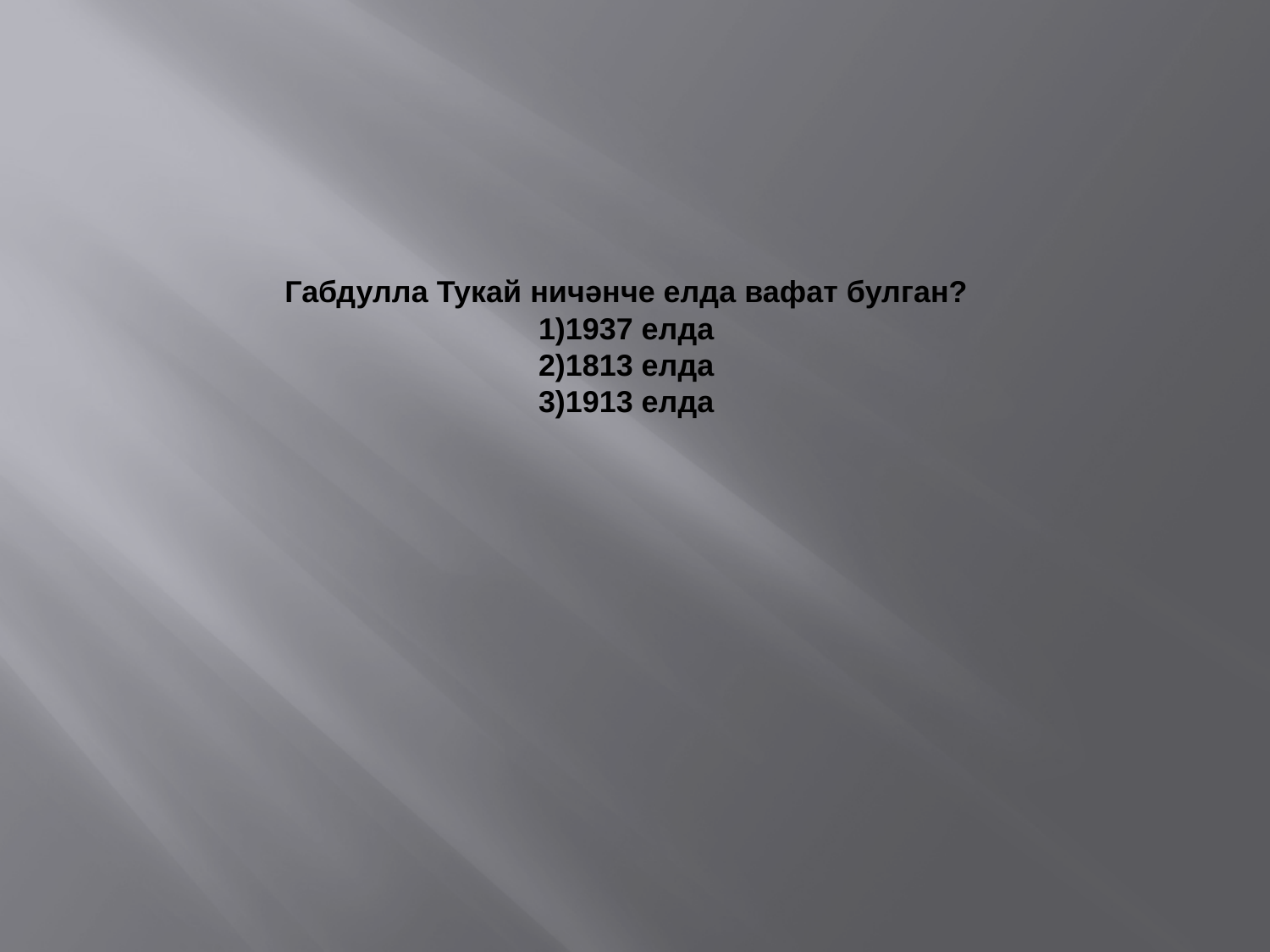

# Габдулла Тукай ничәнче елда вафат булган? 1)1937 елда 2)1813 елда 3)1913 елда